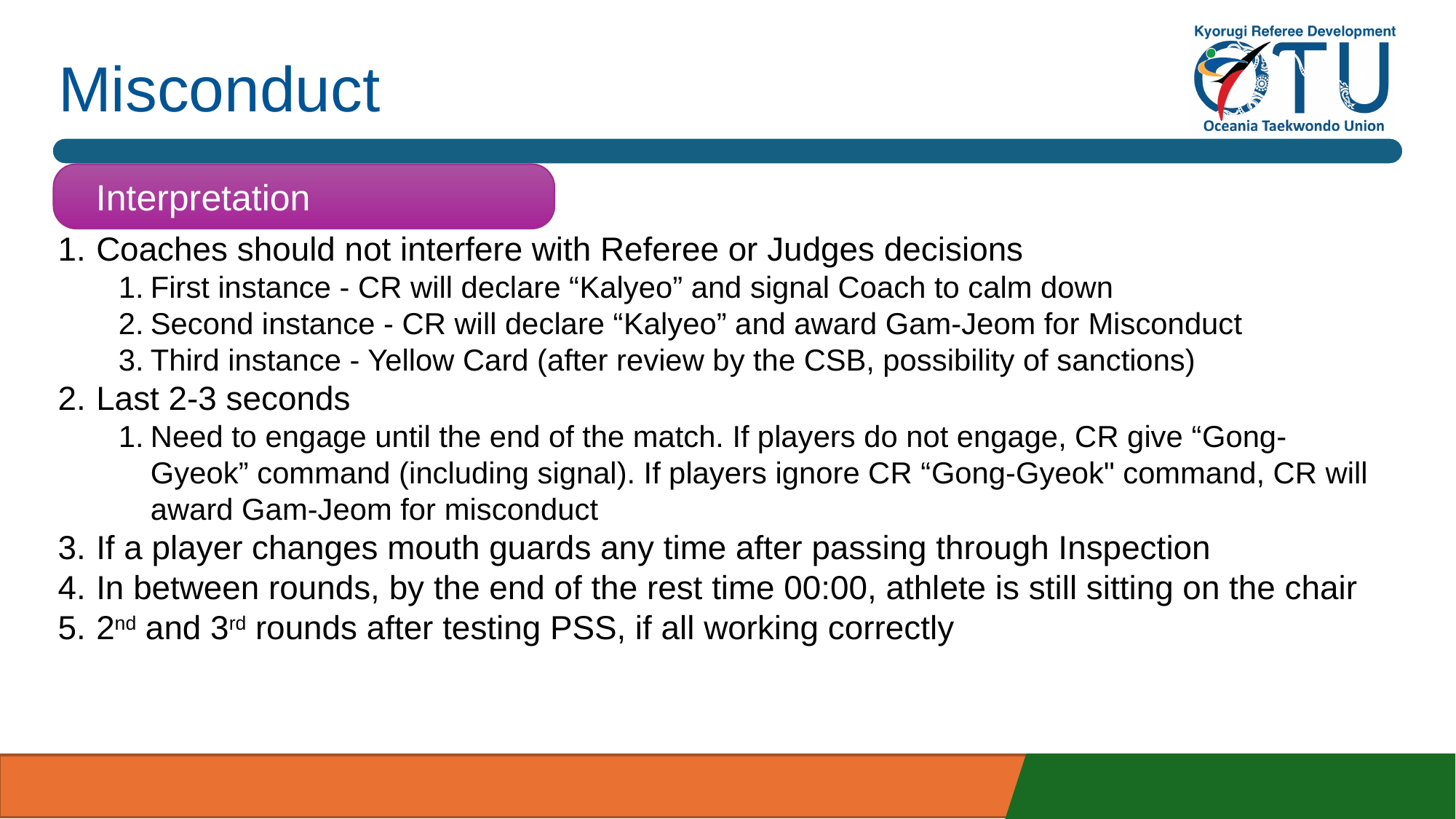

# Misconduct
Interpretation
Coaches should not interfere with Referee or Judges decisions
First instance - CR will declare “Kalyeo” and signal Coach to calm down
Second instance - CR will declare “Kalyeo” and award Gam-Jeom for Misconduct
Third instance - Yellow Card (after review by the CSB, possibility of sanctions)
Last 2-3 seconds
Need to engage until the end of the match. If players do not engage, CR give “Gong-Gyeok” command (including signal). If players ignore CR “Gong-Gyeok" command, CR will award Gam-Jeom for misconduct
If a player changes mouth guards any time after passing through Inspection
In between rounds, by the end of the rest time 00:00, athlete is still sitting on the chair
2nd and 3rd rounds after testing PSS, if all working correctly